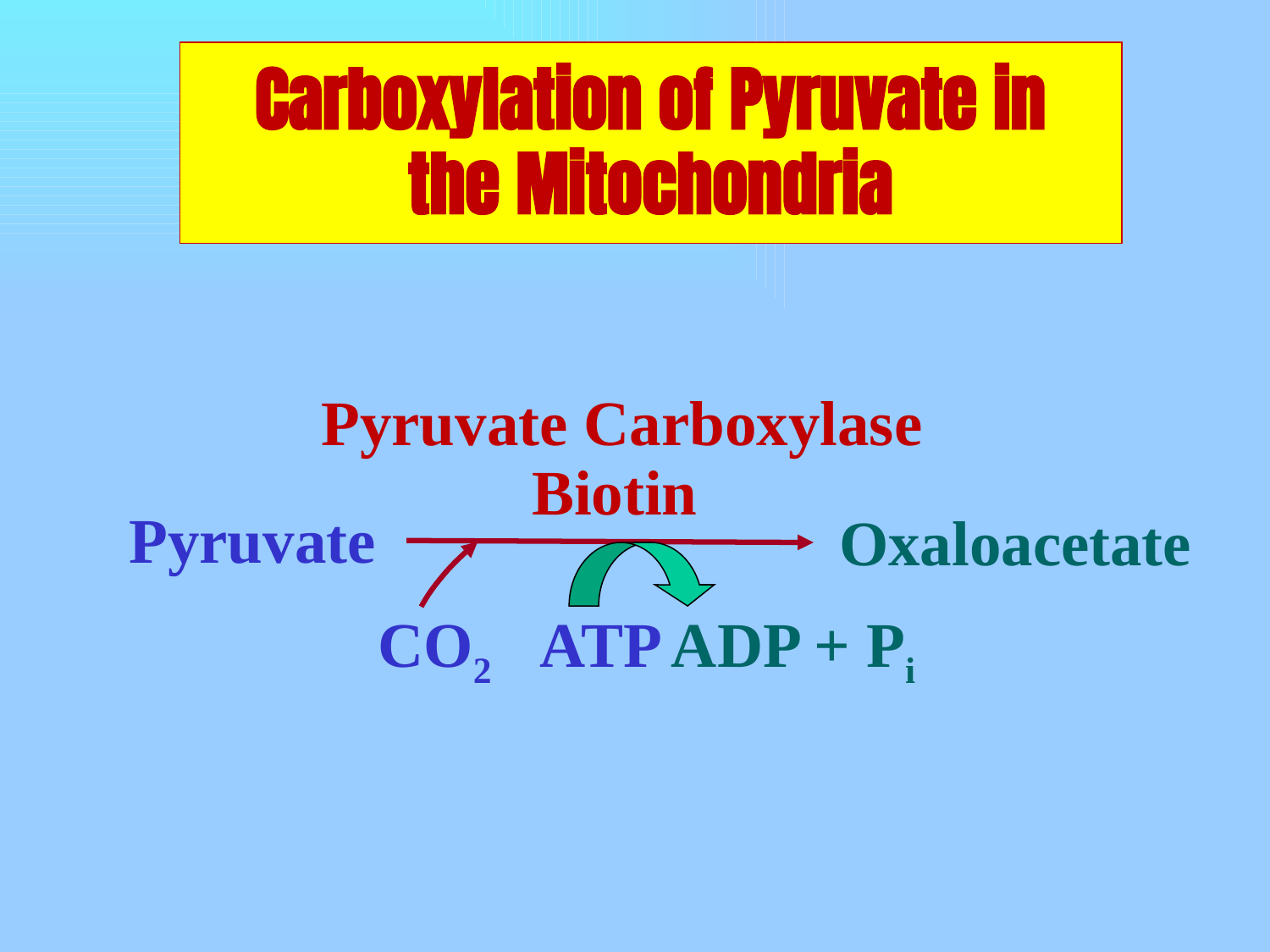

# Carboxylation of Pyruvate in the Mitochondria
Pyruvate Carboxylase
Biotin

Pyruvate
Oxaloacetate

ATP
ADP + Pi
CO2